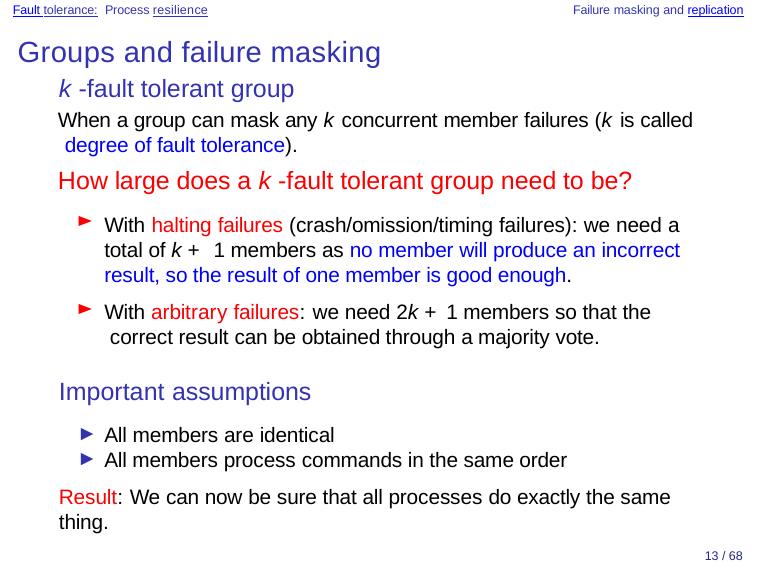

Fault tolerance: Process resilience	Failure masking and replication
# Groups and failure masking
k -fault tolerant group
When a group can mask any k concurrent member failures (k is called  degree of fault tolerance).
How large does a k -fault tolerant group need to be?
With halting failures (crash/omission/timing failures): we need a  total of k + 1 members as no member will produce an incorrect  result, so the result of one member is good enough.
With arbitrary failures: we need 2k + 1 members so that the  correct result can be obtained through a majority vote.

Important assumptions
All members are identical
All members process commands in the same order
Result: We can now be sure that all processes do exactly the same  thing.
13 / 68